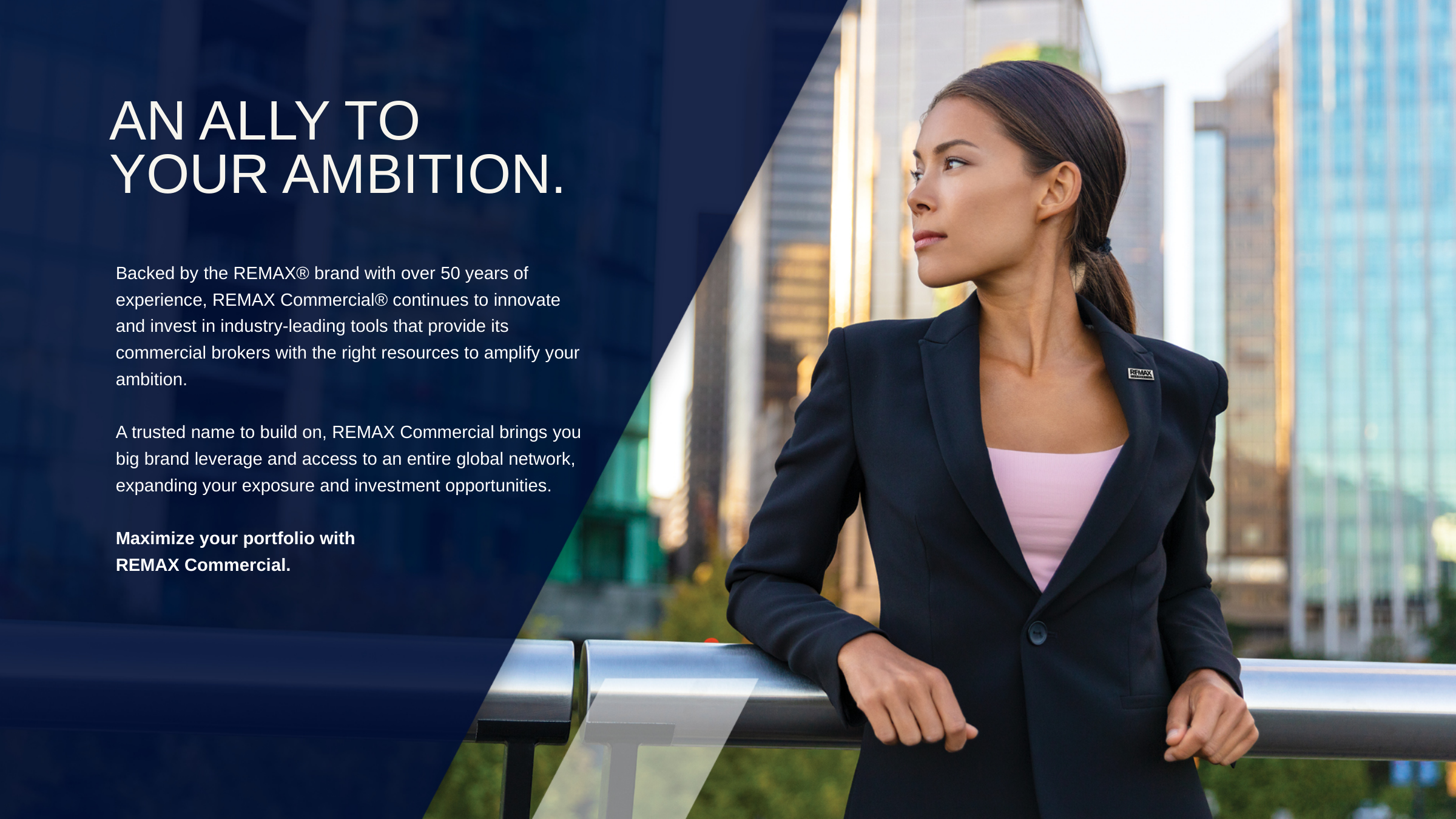

AN ALLY TO
YOUR AMBITION.
Backed by the REMAX® brand with over 50 years of experience, REMAX Commercial® continues to innovate and invest in industry-leading tools that provide its commercial brokers with the right resources to amplify your ambition.

A trusted name to build on, REMAX Commercial brings you big brand leverage and access to an entire global network, expanding your exposure and investment opportunities.

Maximize your portfolio with
REMAX Commercial.